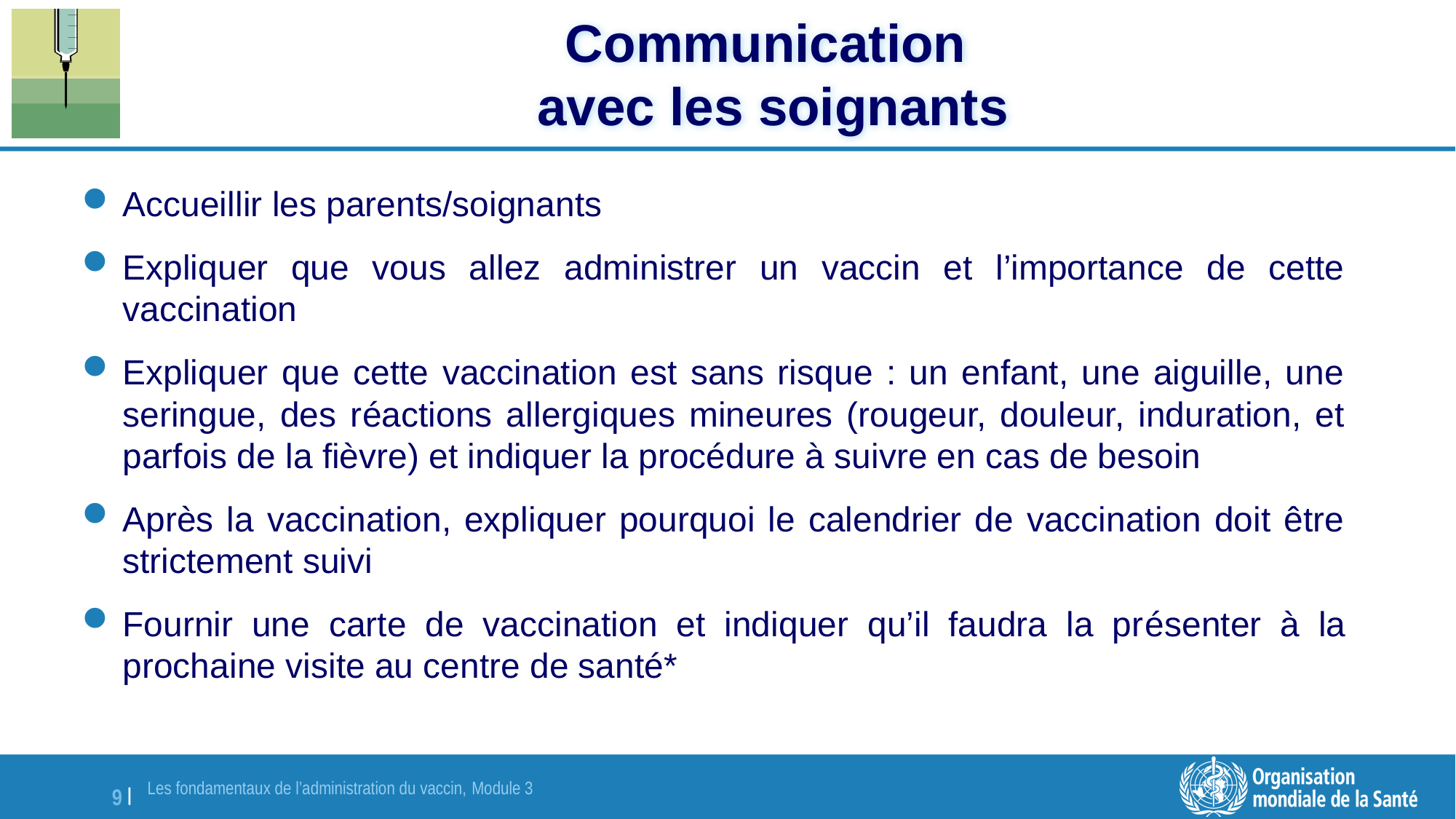

# Communication avec les soignants
Accueillir les parents/soignants
Expliquer que vous allez administrer un vaccin et l’importance de cette vaccination
Expliquer que cette vaccination est sans risque : un enfant, une aiguille, une seringue, des réactions allergiques mineures (rougeur, douleur, induration, et parfois de la fièvre) et indiquer la procédure à suivre en cas de besoin
Après la vaccination, expliquer pourquoi le calendrier de vaccination doit être strictement suivi
Fournir une carte de vaccination et indiquer qu’il faudra la présenter à la prochaine visite au centre de santé*